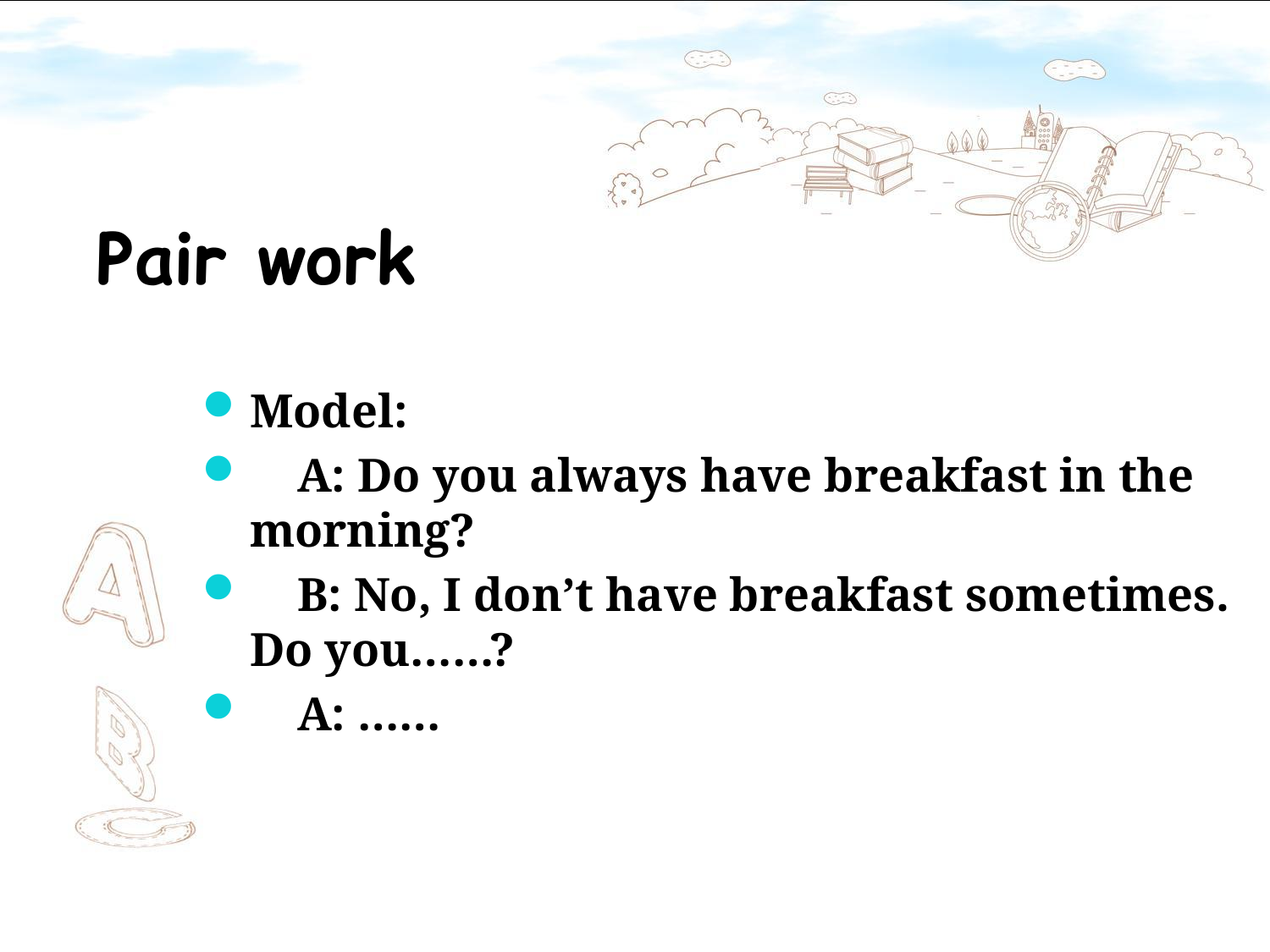

# Pair work
Model:
    A: Do you always have breakfast in the morning?
    B: No, I don’t have breakfast sometimes. Do you……?
    A: ……